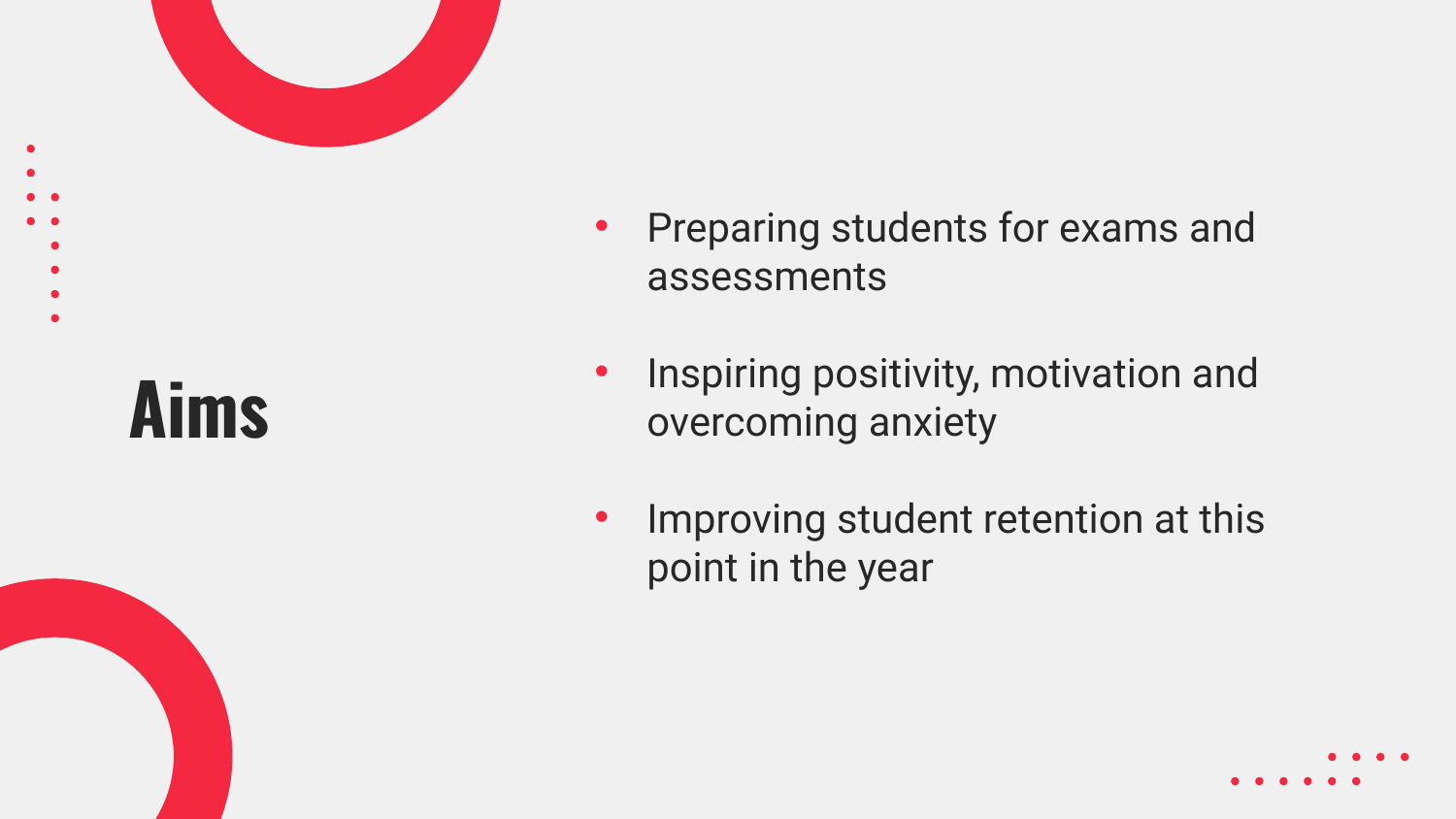

Preparing students for exams and assessments
Inspiring positivity, motivation and overcoming anxiety
Improving student retention at this point in the year

Aims